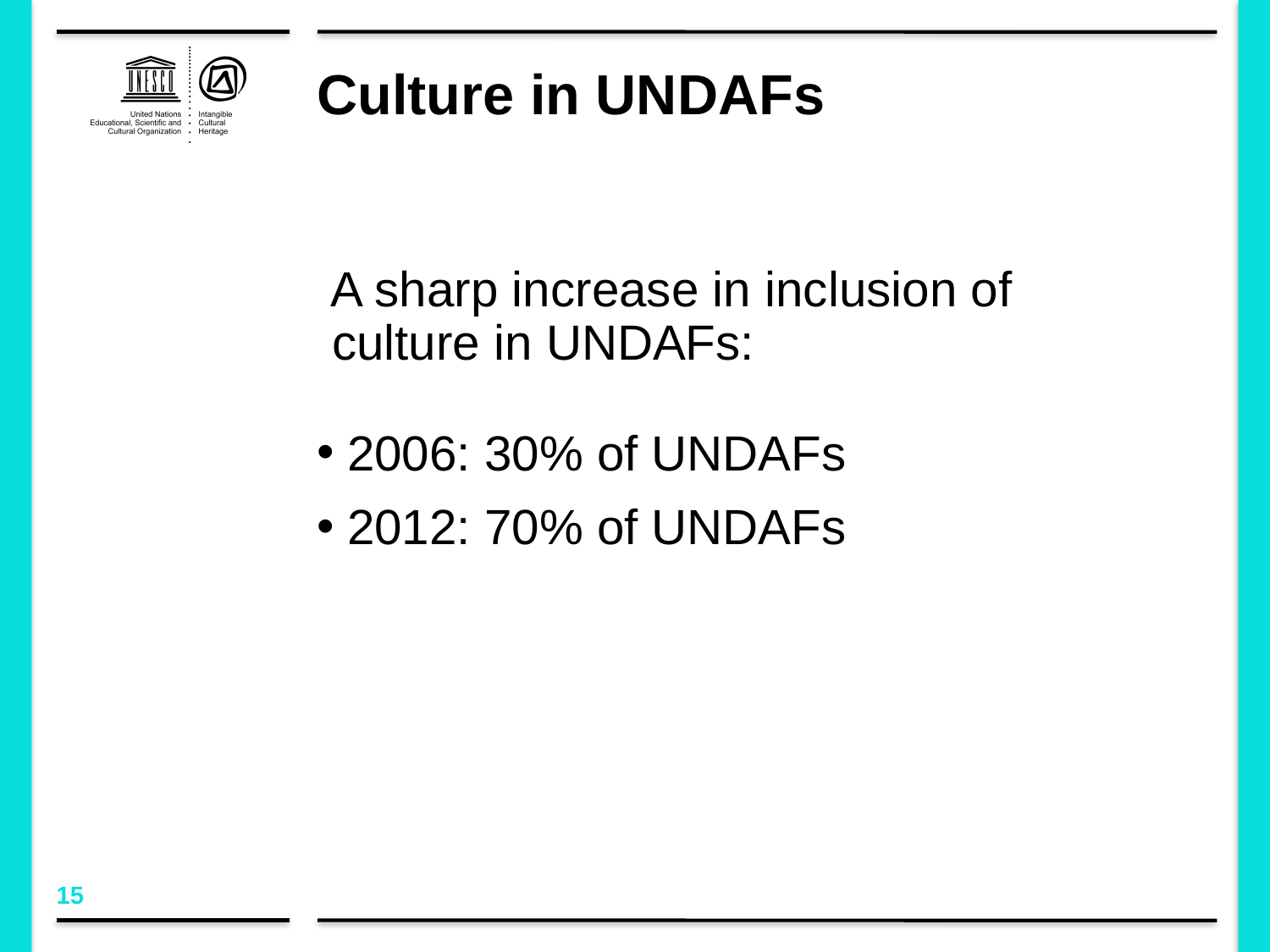

# Culture in UNDAFs
 A sharp increase in inclusion of culture in UNDAFs:

2006: 30% of UNDAFs
2012: 70% of UNDAFs